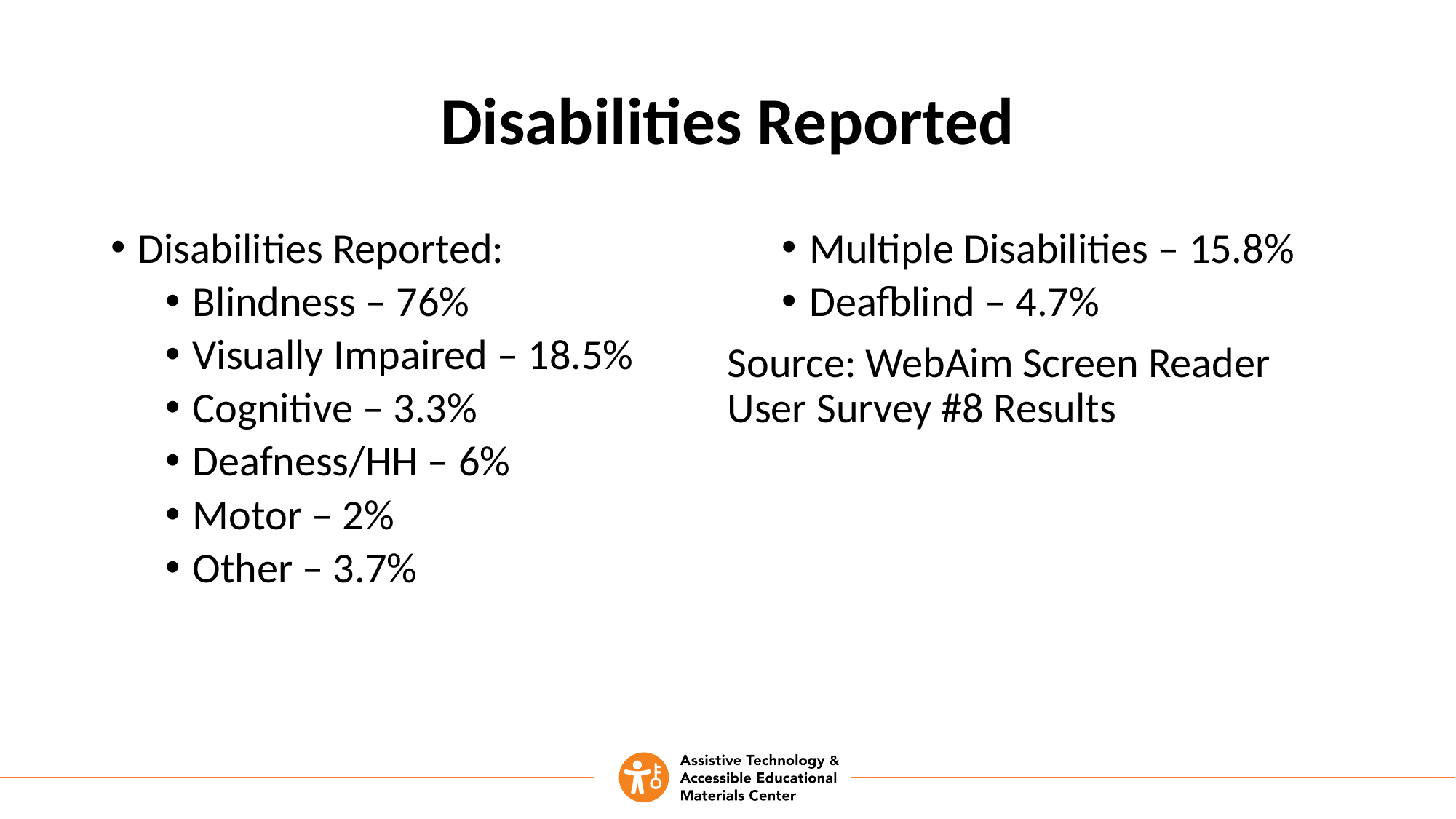

# Disabilities Reported
Disabilities Reported:
Blindness – 76%
Visually Impaired – 18.5%
Cognitive – 3.3%
Deafness/HH – 6%
Motor – 2%
Other – 3.7%

Multiple Disabilities – 15.8%
Deafblind – 4.7%
Source: WebAim Screen Reader User Survey #8 Results